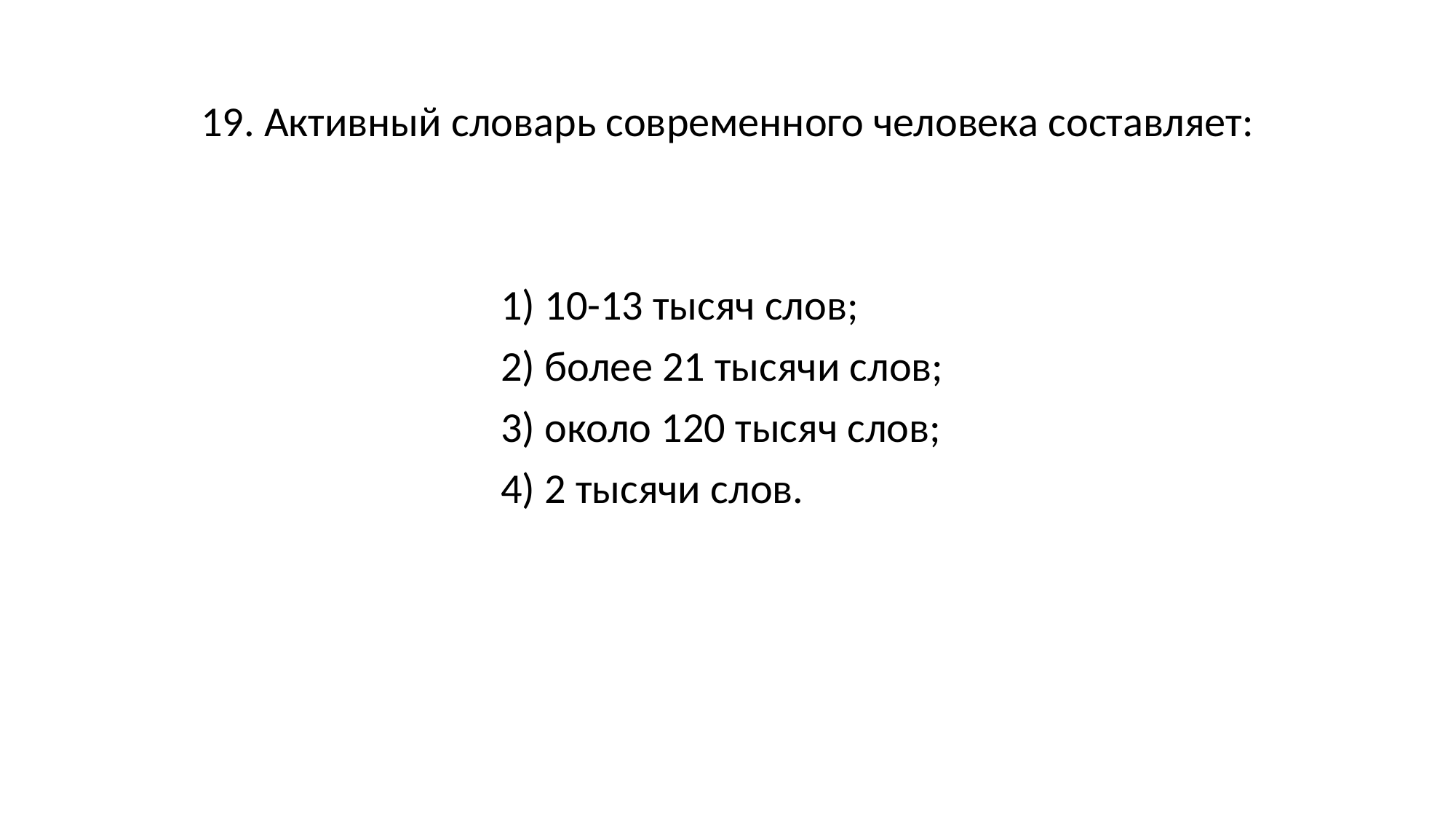

# 19. Активный словарь современного человека составляет:
1) 10-13 тысяч слов;
2) более 21 тысячи слов;
3) около 120 тысяч слов;
4) 2 тысячи слов.